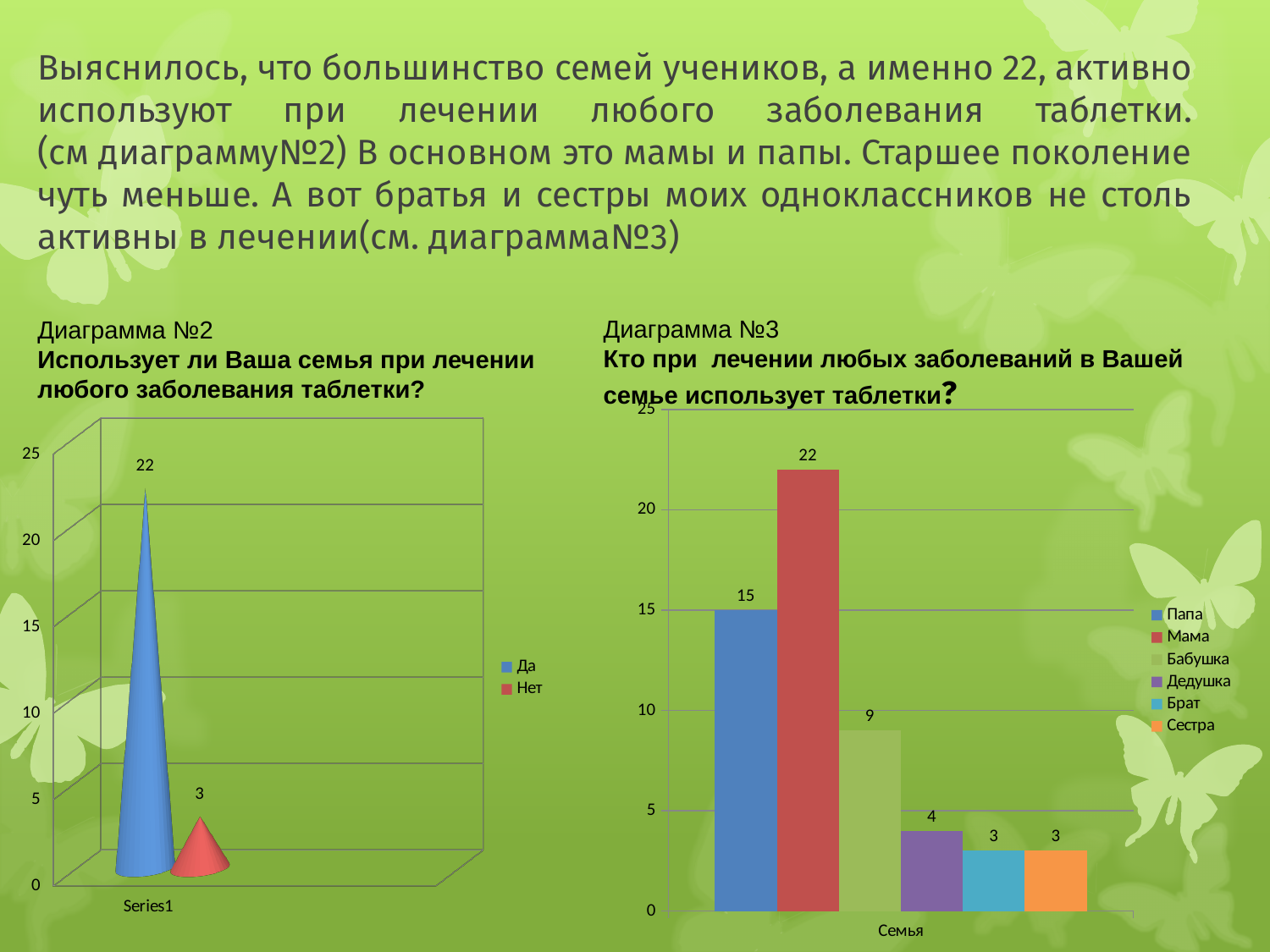

# Выяснилось, что большинство семей учеников, а именно 22, активно используют при лечении любого заболевания таблетки. (см диаграмму№2) В основном это мамы и папы. Старшее поколение чуть меньше. А вот братья и сестры моих одноклассников не столь активны в лечении(см. диаграмма№3)
Диаграмма №3
Кто при  лечении любых заболеваний в Вашей
семье использует таблетки?
Диаграмма №2
Использует ли Ваша семья при лечении любого заболевания таблетки?

### Chart

| Category | Папа | Мама | Бабушка | Дедушка | Брат | Сестра |
|---|---|---|---|---|---|---|
| Семья | 15.0 | 22.0 | 9.0 | 4.0 | 3.0 | 3.0 |

[unsupported chart]